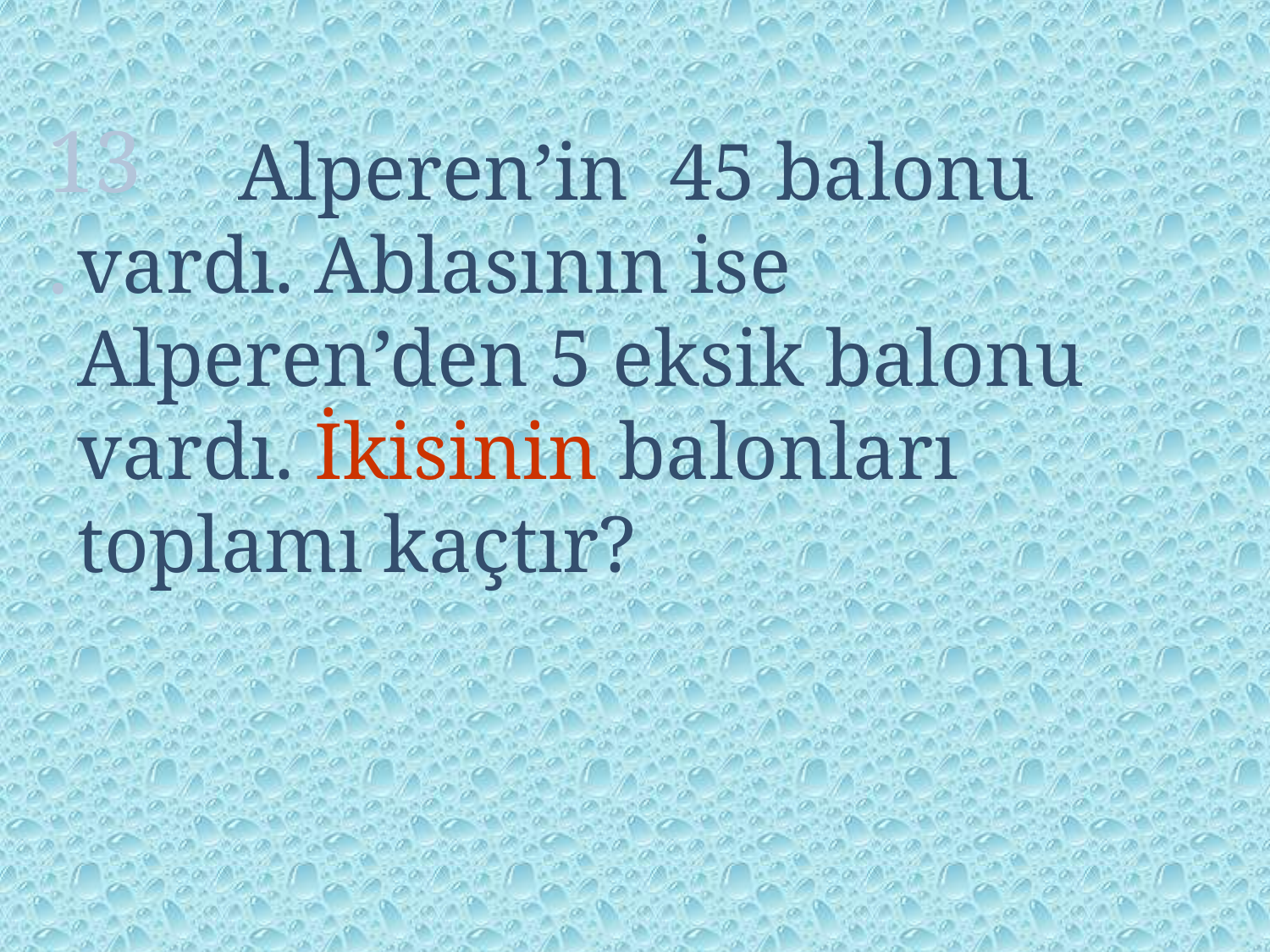

13.
        Alperen’in  45 balonu vardı. Ablasının ise Alperen’den 5 eksik balonu vardı. İkisinin balonları toplamı kaçtır?